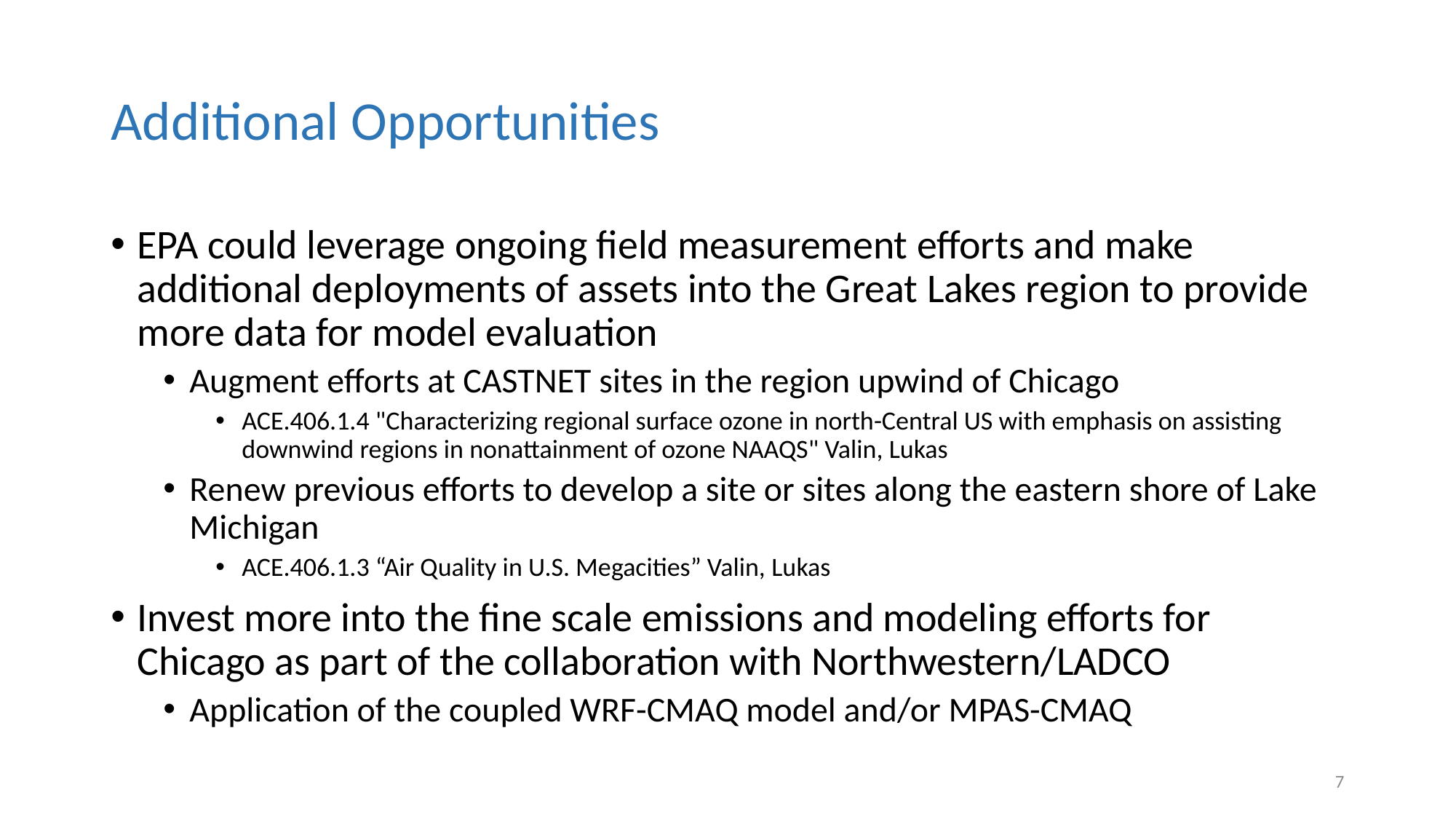

# Additional Opportunities
EPA could leverage ongoing field measurement efforts and make additional deployments of assets into the Great Lakes region to provide more data for model evaluation
Augment efforts at CASTNET sites in the region upwind of Chicago
ACE.406.1.4 "Characterizing regional surface ozone in north-Central US with emphasis on assisting downwind regions in nonattainment of ozone NAAQS" Valin, Lukas
Renew previous efforts to develop a site or sites along the eastern shore of Lake Michigan
ACE.406.1.3 “Air Quality in U.S. Megacities” Valin, Lukas
Invest more into the fine scale emissions and modeling efforts for Chicago as part of the collaboration with Northwestern/LADCO
Application of the coupled WRF-CMAQ model and/or MPAS-CMAQ

7